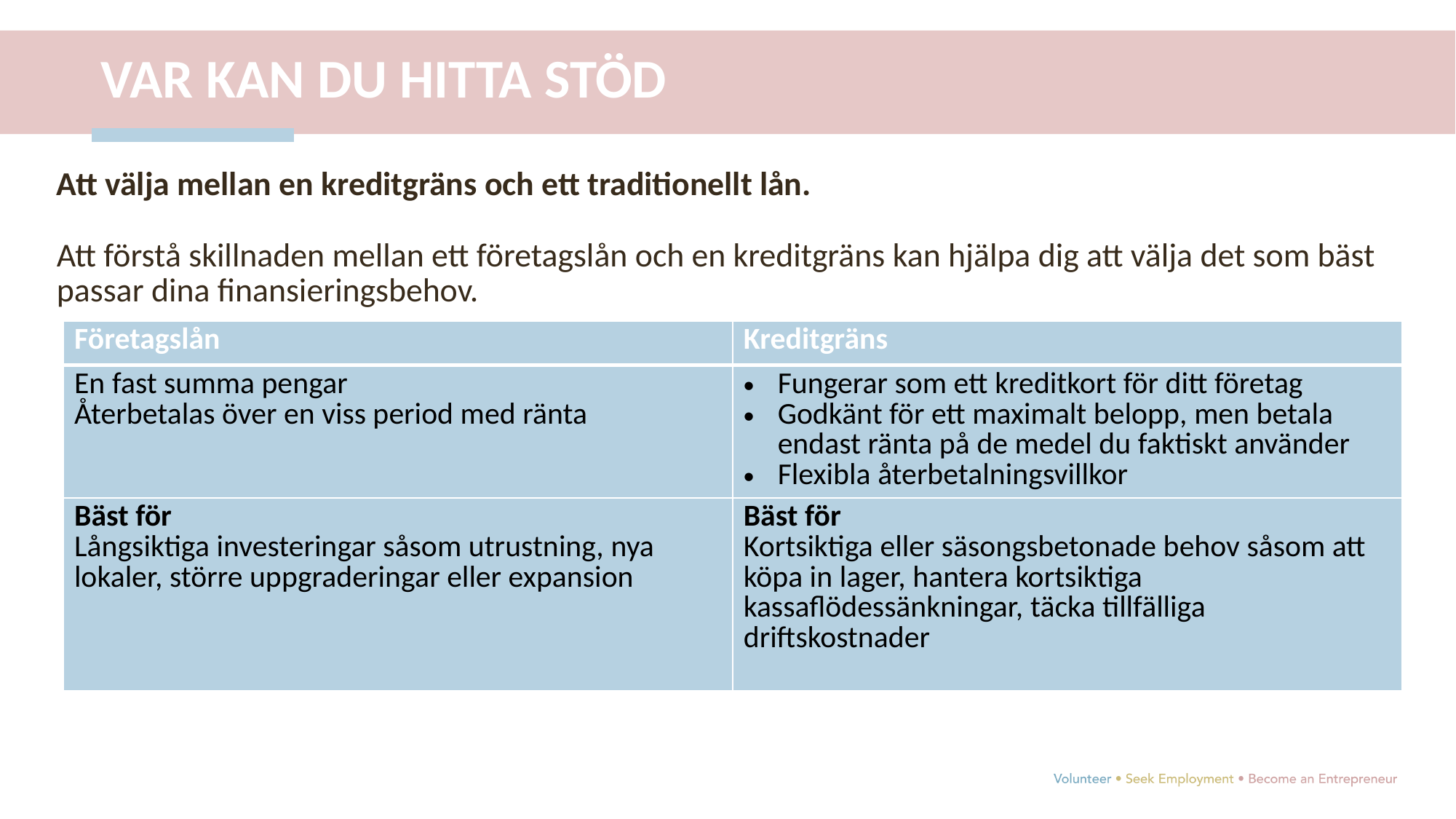

VAR KAN DU HITTA STÖD
Att välja mellan en kreditgräns och ett traditionellt lån.

Att förstå skillnaden mellan ett företagslån och en kreditgräns kan hjälpa dig att välja det som bäst passar dina finansieringsbehov.

| Företagslån | Kreditgräns |
| --- | --- |
| En fast summa pengar Återbetalas över en viss period med ränta | Fungerar som ett kreditkort för ditt företag Godkänt för ett maximalt belopp, men betala endast ränta på de medel du faktiskt använder Flexibla återbetalningsvillkor |
| Bäst för Långsiktiga investeringar såsom utrustning, nya lokaler, större uppgraderingar eller expansion | Bäst för Kortsiktiga eller säsongsbetonade behov såsom att köpa in lager, hantera kortsiktiga kassaflödessänkningar, täcka tillfälliga driftskostnader |